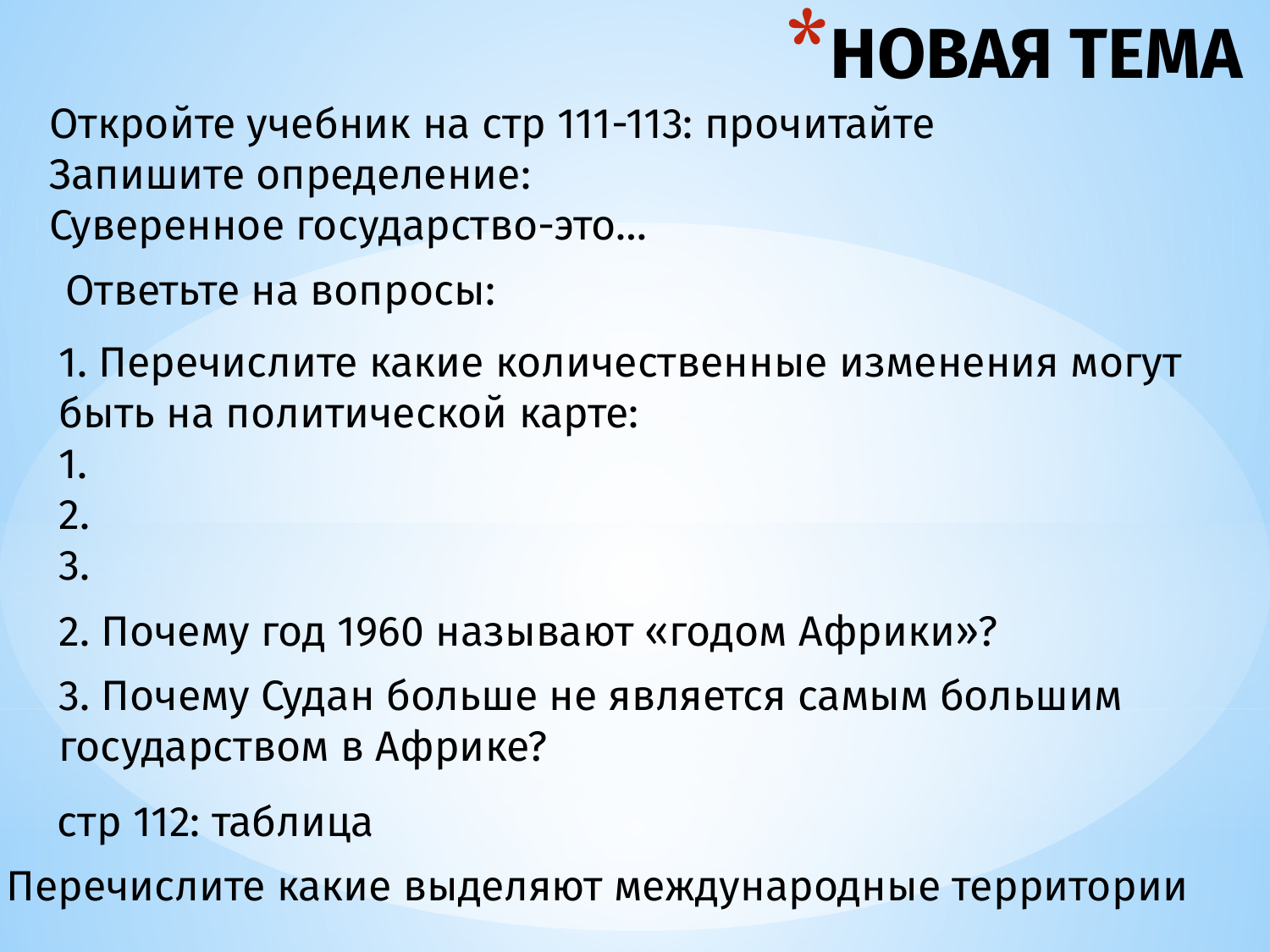

# НОВАЯ ТЕМА
Откройте учебник на стр 111-113: прочитайте
Запишите определение:
Суверенное государство-это…
Ответьте на вопросы:
1. Перечислите какие количественные изменения могут быть на политической карте:
1.
2.
3.
2. Почему год 1960 называют «годом Африки»?
3. Почему Судан больше не является самым большим государством в Африке?
стр 112: таблица
Перечислите какие выделяют международные территории